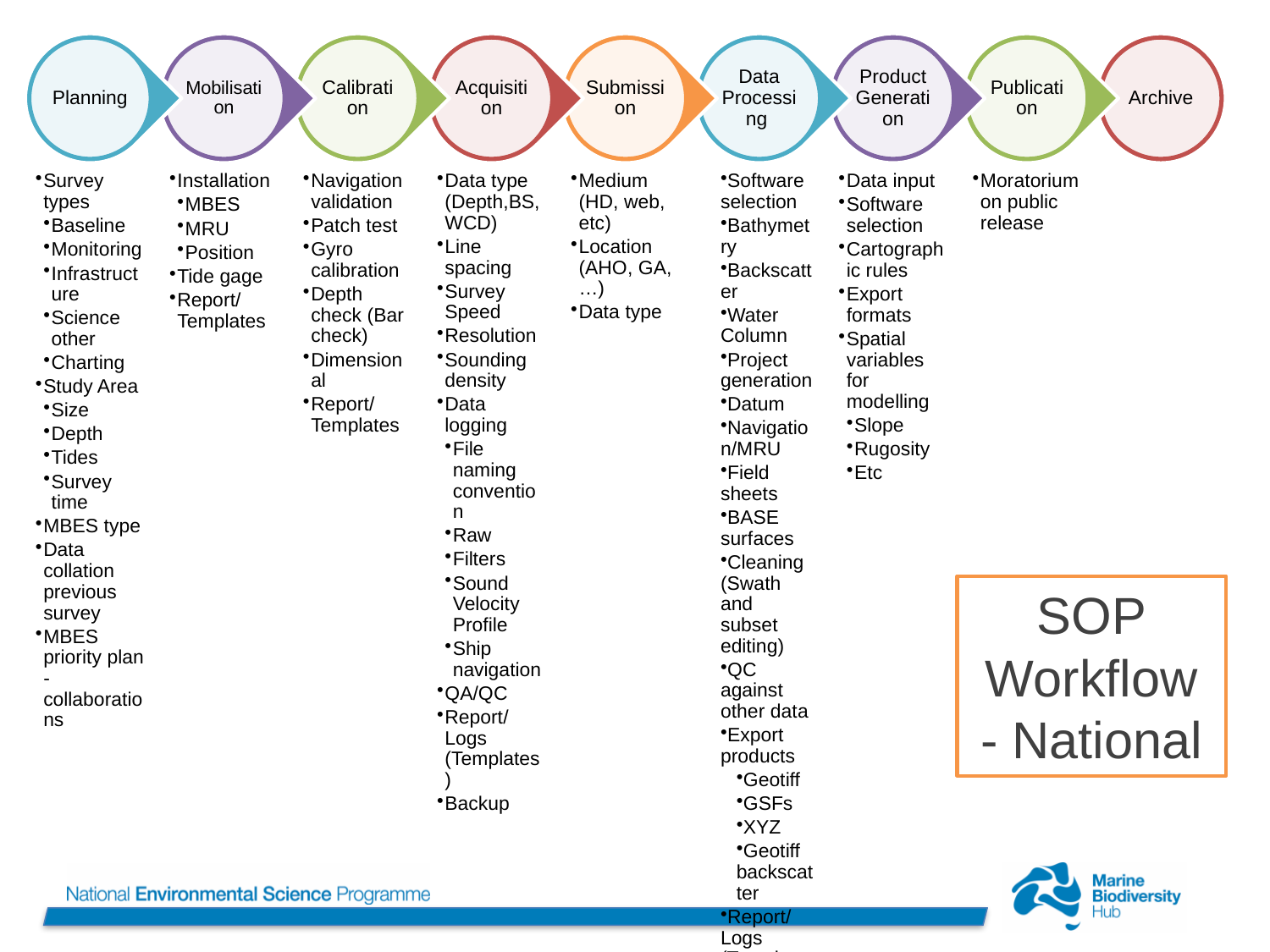

Archive
Publication
Moratorium on public release
Product Generation
Data input
Software selection
Cartographic rules
Export formats
Spatial variables for modelling
Slope
Rugosity
Etc
Data Processing
Software selection
Bathymetry
Backscatter
Water Column
Project generation
Datum
Navigation/MRU
Field sheets
BASE surfaces
Cleaning (Swath and subset editing)
QC against other data
Export products
Geotiff
GSFs
XYZ
Geotiff backscatter
Report/Logs (Templates)
Backup
Submission
Medium (HD, web, etc)
Location (AHO, GA, …)
Data type
Acquisition
Data type (Depth,BS, WCD)
Line spacing
Survey Speed
Resolution
Sounding density
Data logging
File naming convention
Raw
Filters
Sound Velocity Profile
Ship navigation
QA/QC
Report/Logs (Templates)
Backup
Calibration
Navigation validation
Patch test
Gyro calibration
Depth check (Bar check)
Dimensional
Report/Templates
Mobilisation
Installation
MBES
MRU
Position
Tide gage
Report/Templates
Planning
Survey types
Baseline
Monitoring
Infrastructure
Science other
Charting
Study Area
Size
Depth
Tides
Survey time
MBES type
Data collation previous survey
MBES priority plan - collaborations
# SOP Workflow - National